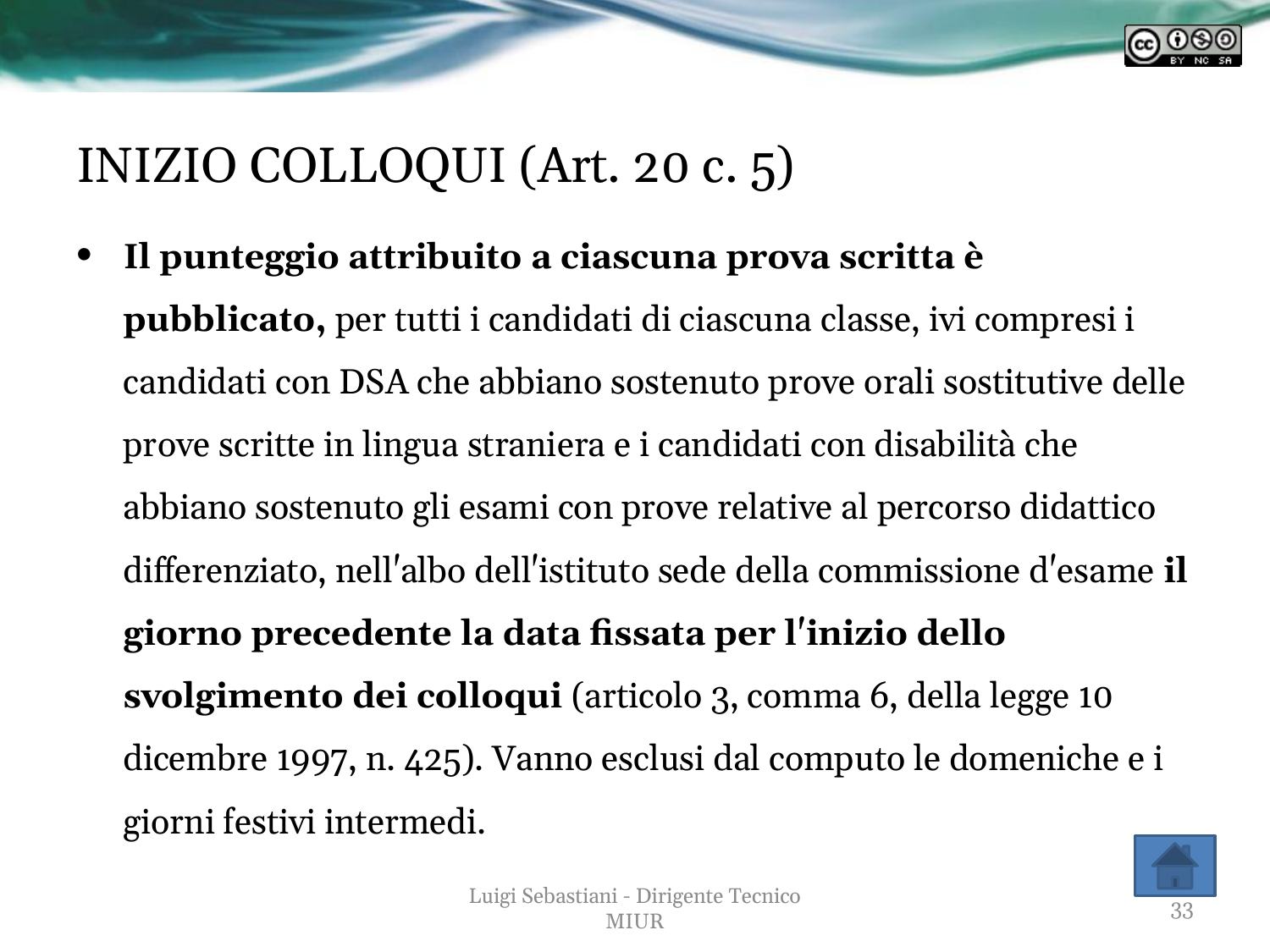

# INIZIO COLLOQUI (Art. 20 c. 5)
Il punteggio attribuito a ciascuna prova scritta è pubblicato, per tutti i candidati di ciascuna classe, ivi compresi i candidati con DSA che abbiano sostenuto prove orali sostitutive delle prove scritte in lingua straniera e i candidati con disabilità che abbiano sostenuto gli esami con prove relative al percorso didattico differenziato, nell'albo dell'istituto sede della commissione d'esame il giorno precedente la data fissata per l'inizio dello svolgimento dei colloqui (articolo 3, comma 6, della legge 10 dicembre 1997, n. 425). Vanno esclusi dal computo le domeniche e i giorni festivi intermedi.

Luigi Sebastiani - Dirigente Tecnico MIUR
33